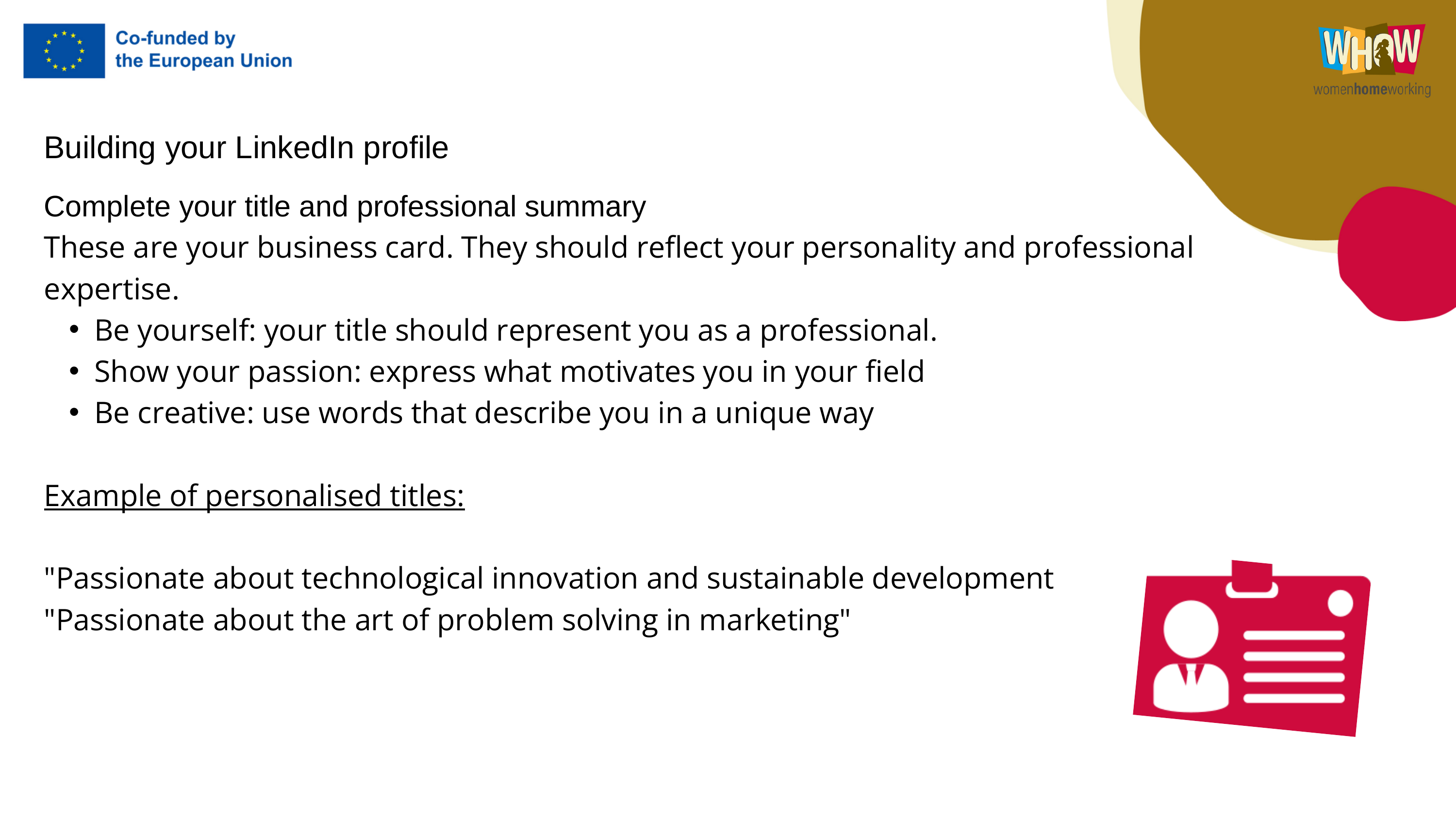

Building your LinkedIn profile
Complete your title and professional summary
These are your business card. They should reflect your personality and professional expertise.
Be yourself: your title should represent you as a professional.
Show your passion: express what motivates you in your field
Be creative: use words that describe you in a unique way

Example of personalised titles:

"Passionate about technological innovation and sustainable development
"Passionate about the art of problem solving in marketing"